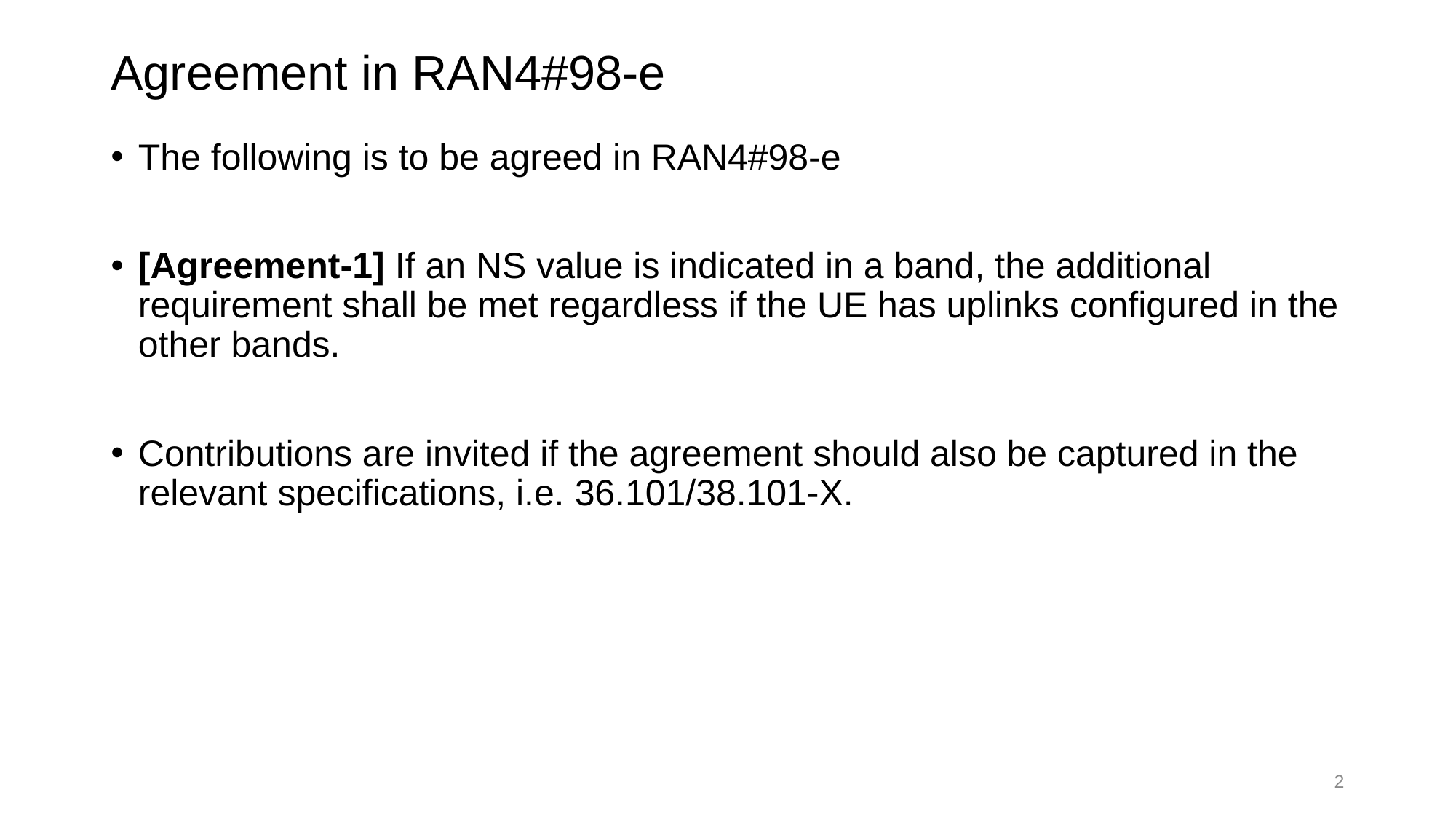

# Agreement in RAN4#98-e
The following is to be agreed in RAN4#98-e

[Agreement-1] If an NS value is indicated in a band, the additional requirement shall be met regardless if the UE has uplinks configured in the other bands.

Contributions are invited if the agreement should also be captured in the relevant specifications, i.e. 36.101/38.101-X.
2